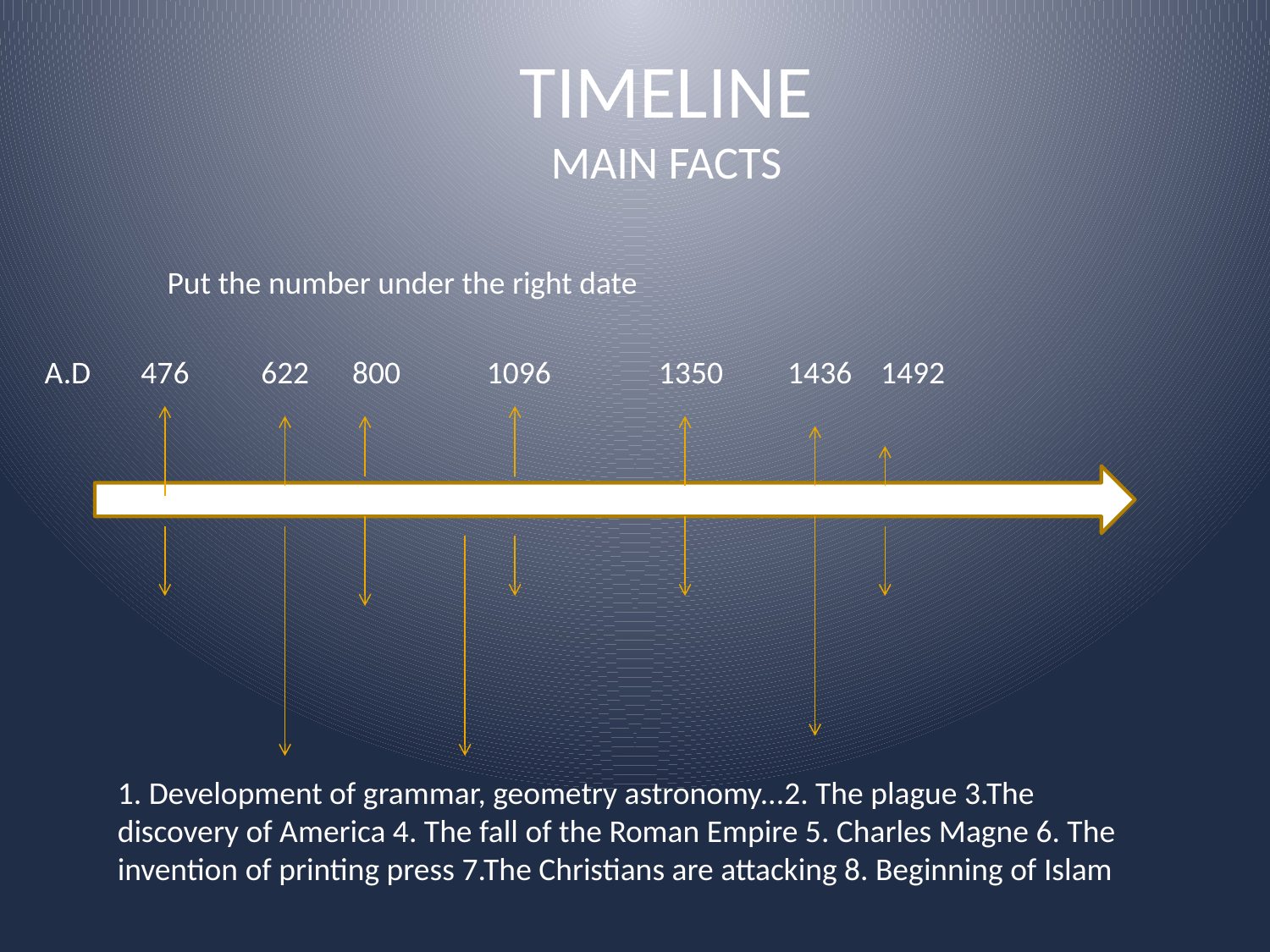

# TIMELINE MAIN FACTS

Put the number under the right date
 A.D       476          622      800            1096               1350         1436    1492

1. Development of grammar, geometry astronomy...2. The plague 3.The discovery of America 4. The fall of the Roman Empire 5. Charles Magne 6. The invention of printing press 7.The Christians are attacking 8. Beginning of Islam